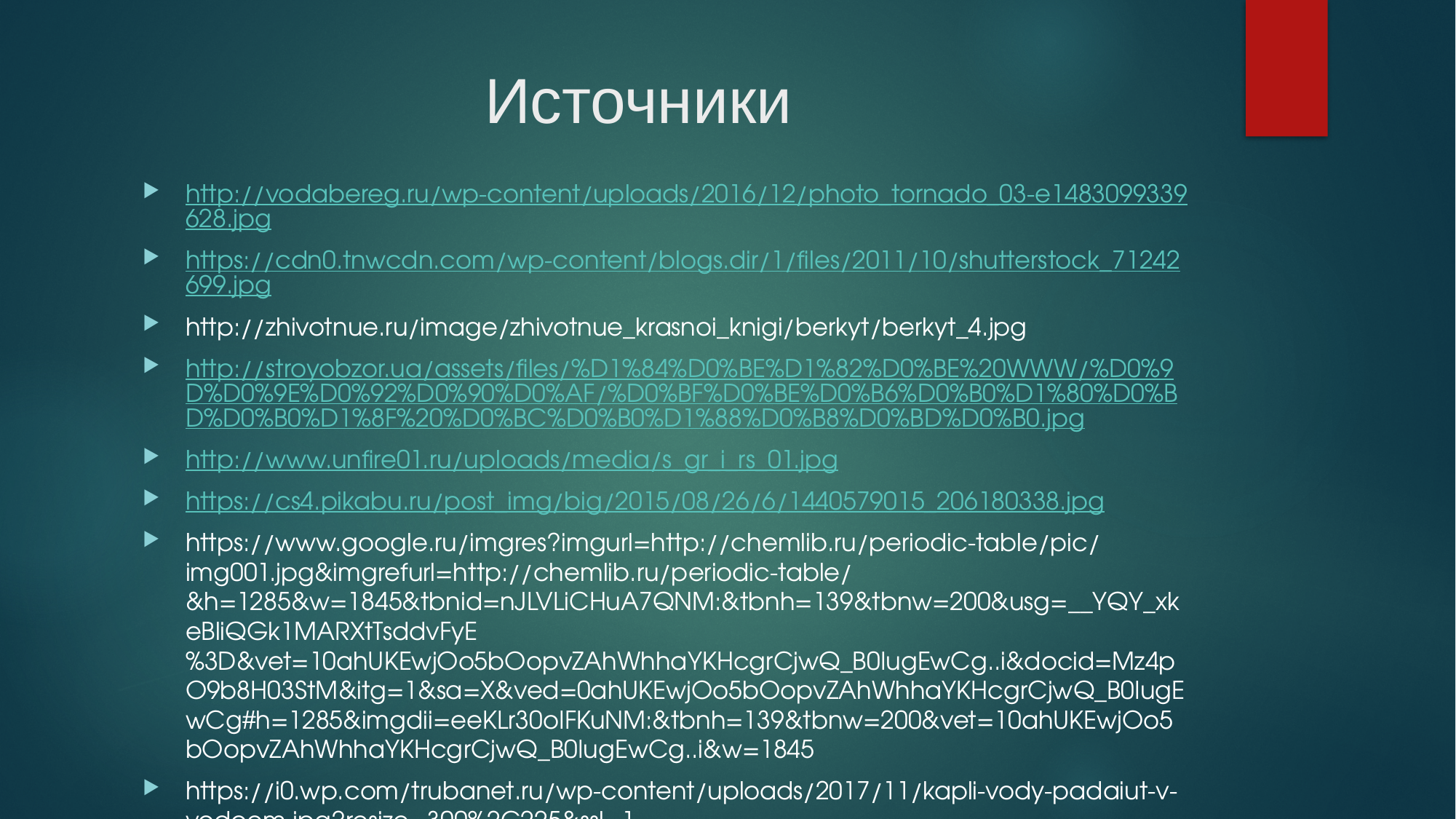

# Источники
http://vodabereg.ru/wp-content/uploads/2016/12/photo_tornado_03-e1483099339628.jpg
https://cdn0.tnwcdn.com/wp-content/blogs.dir/1/files/2011/10/shutterstock_71242699.jpg
http://zhivotnue.ru/image/zhivotnue_krasnoi_knigi/berkyt/berkyt_4.jpg
http://stroyobzor.ua/assets/files/%D1%84%D0%BE%D1%82%D0%BE%20WWW/%D0%9D%D0%9E%D0%92%D0%90%D0%AF/%D0%BF%D0%BE%D0%B6%D0%B0%D1%80%D0%BD%D0%B0%D1%8F%20%D0%BC%D0%B0%D1%88%D0%B8%D0%BD%D0%B0.jpg
http://www.unfire01.ru/uploads/media/s_gr_i_rs_01.jpg
https://cs4.pikabu.ru/post_img/big/2015/08/26/6/1440579015_206180338.jpg
https://www.google.ru/imgres?imgurl=http://chemlib.ru/periodic-table/pic/img001.jpg&imgrefurl=http://chemlib.ru/periodic-table/&h=1285&w=1845&tbnid=nJLVLiCHuA7QNM:&tbnh=139&tbnw=200&usg=__YQY_xkeBliQGk1MARXtTsddvFyE%3D&vet=10ahUKEwjOo5bOopvZAhWhhaYKHcgrCjwQ_B0IugEwCg..i&docid=Mz4pO9b8H03StM&itg=1&sa=X&ved=0ahUKEwjOo5bOopvZAhWhhaYKHcgrCjwQ_B0IugEwCg#h=1285&imgdii=eeKLr30oIFKuNM:&tbnh=139&tbnw=200&vet=10ahUKEwjOo5bOopvZAhWhhaYKHcgrCjwQ_B0IugEwCg..i&w=1845
https://i0.wp.com/trubanet.ru/wp-content/uploads/2017/11/kapli-vody-padaiut-v-vodoem.jpg?resize=300%2C225&ssl=1